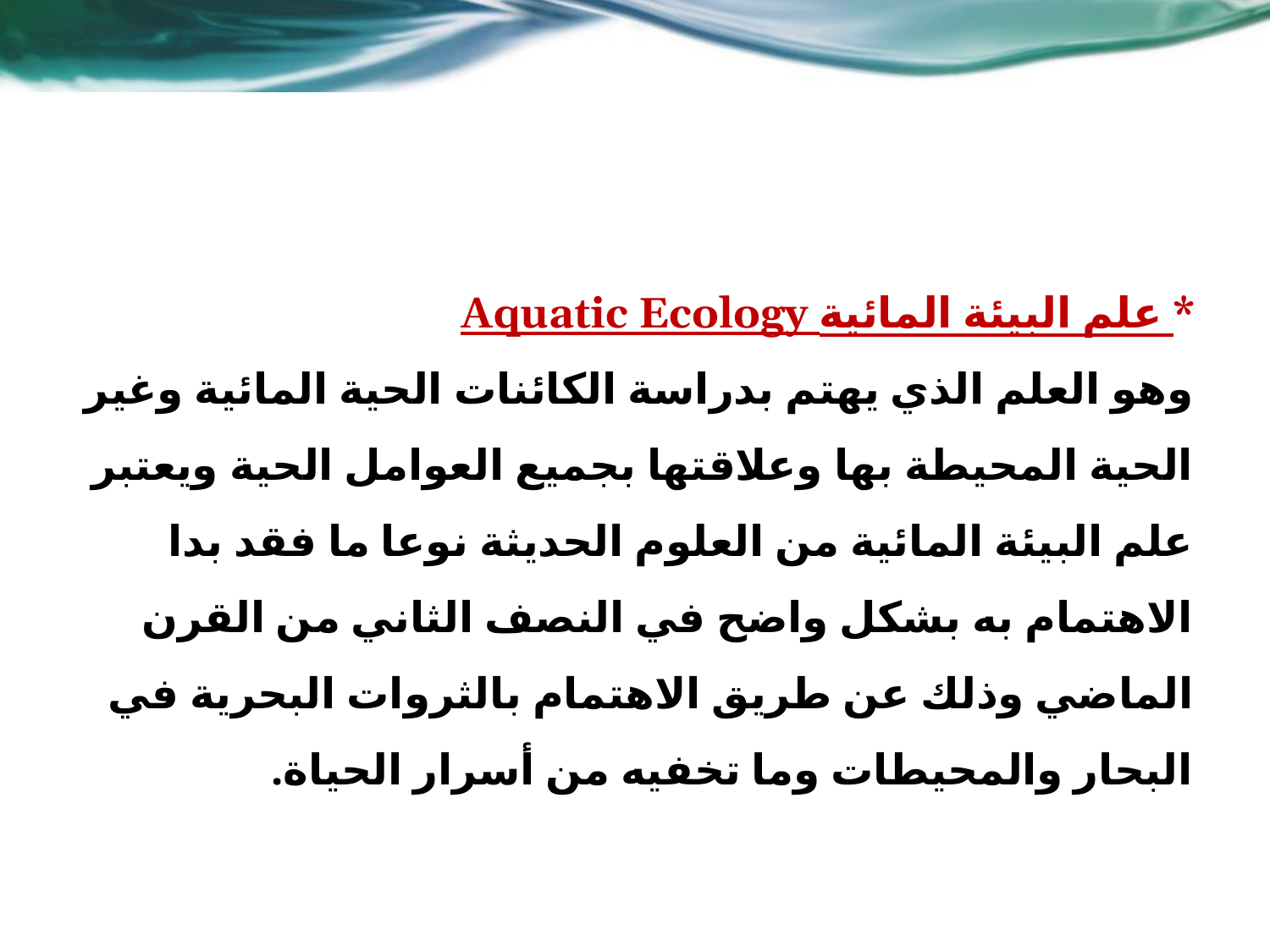

Aquatic Ecology علم البيئة المائية *
وهو العلم الذي يهتم بدراسة الكائنات الحية المائية وغير الحية المحيطة بها وعلاقتها بجميع العوامل الحية ويعتبر علم البيئة المائية من العلوم الحديثة نوعا ما فقد بدا الاهتمام به بشكل واضح في النصف الثاني من القرن الماضي وذلك عن طريق الاهتمام بالثروات البحرية في البحار والمحيطات وما تخفيه من أسرار الحياة.